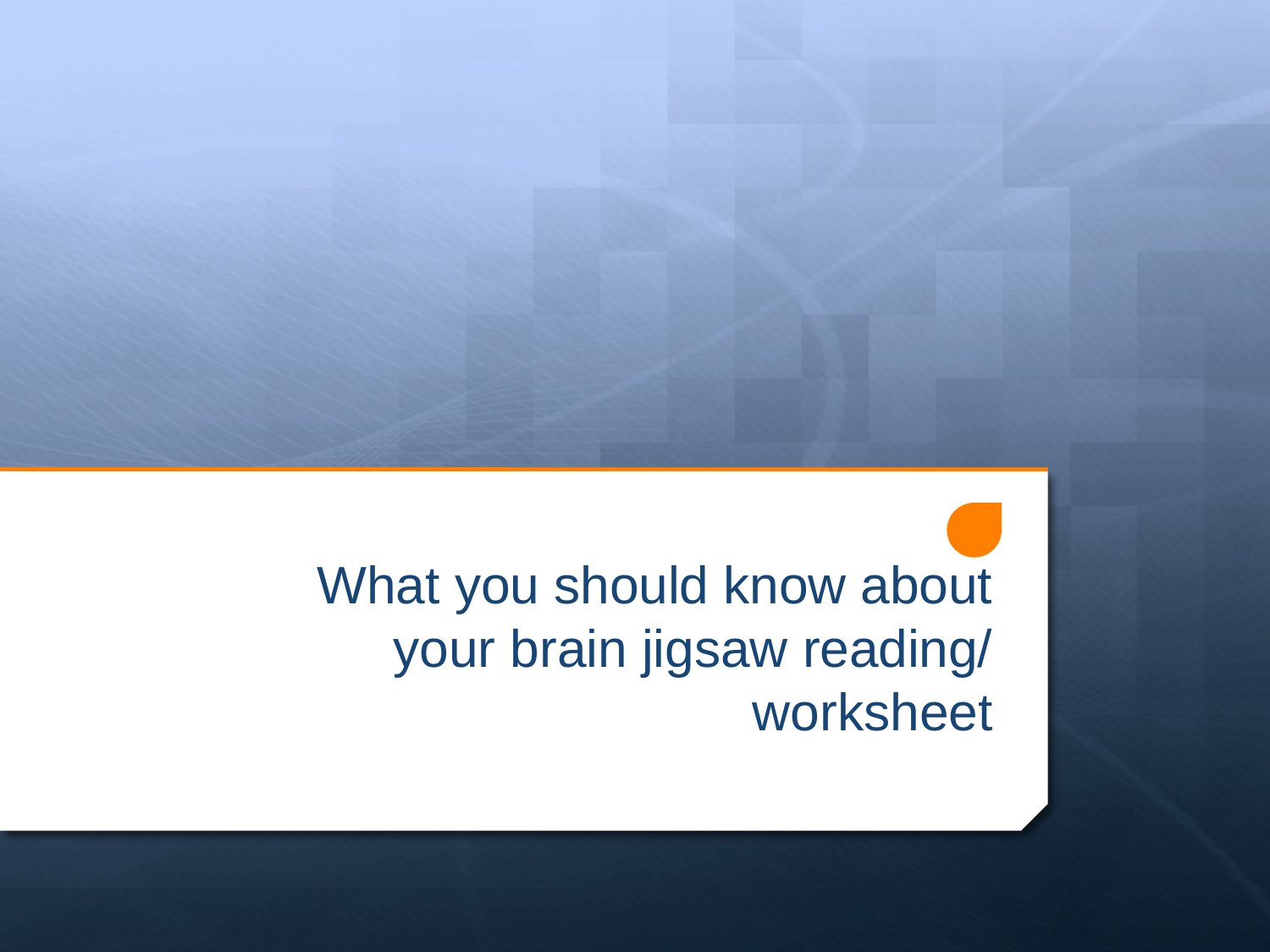

# What you should know about your brain jigsaw reading/ worksheet